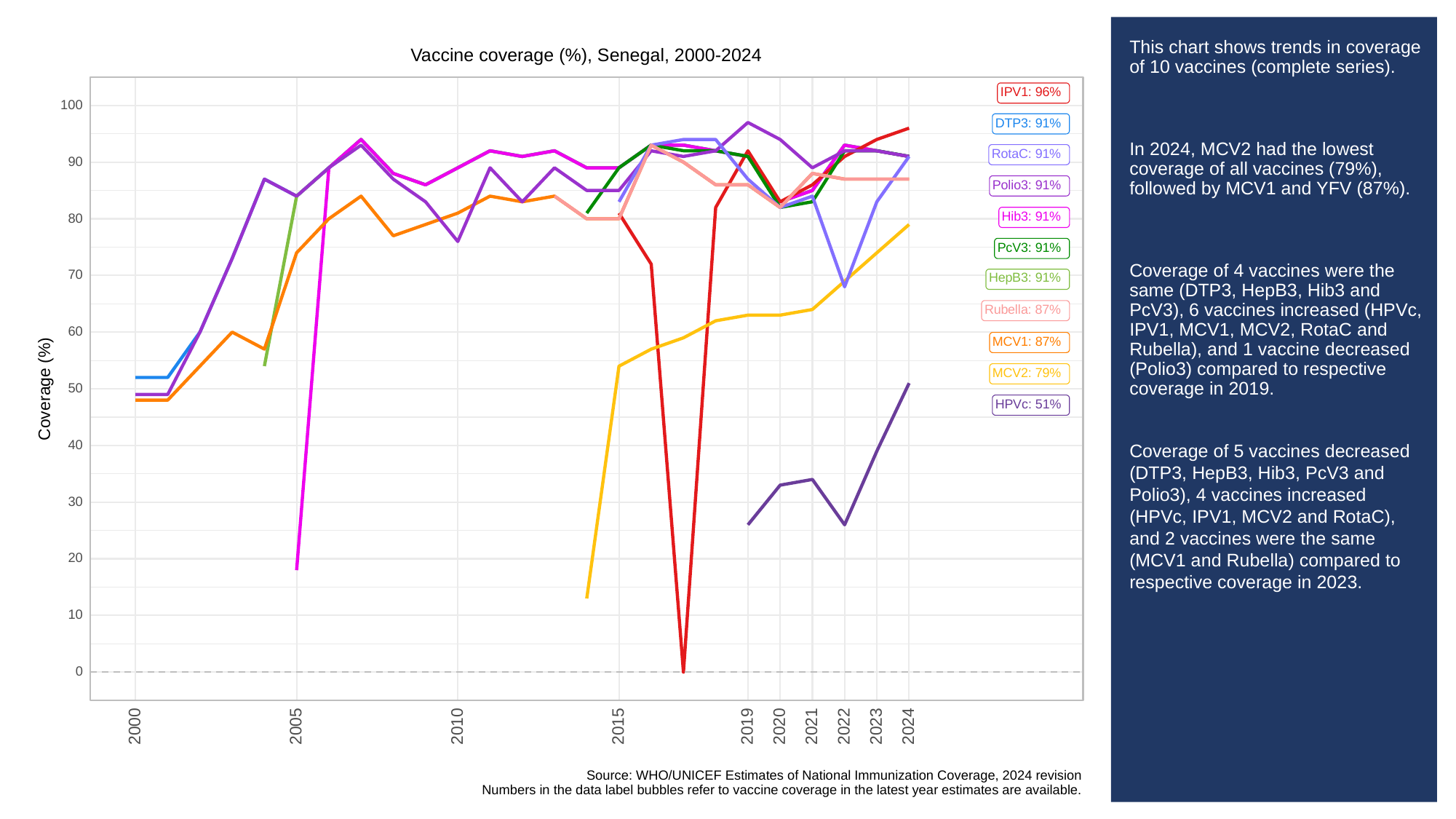

# This chart shows trends in coverage of 10 vaccines (complete series).

In 2024, MCV2 had the lowest coverage of all vaccines (79%), followed by MCV1 and YFV (87%).

Coverage of 4 vaccines were the same (DTP3, HepB3, Hib3 and PcV3), 6 vaccines increased (HPVc, IPV1, MCV1, MCV2, RotaC and Rubella), and 1 vaccine decreased (Polio3) compared to respective coverage in 2019.

Coverage of 5 vaccines decreased (DTP3, HepB3, Hib3, PcV3 and Polio3), 4 vaccines increased (HPVc, IPV1, MCV2 and RotaC), and 2 vaccines were the same (MCV1 and Rubella) compared to respective coverage in 2023.

Vaccine coverage (%), Senegal, 2000-2024

IPV1: 96%

100

DTP3: 91%

RotaC: 91%

90

Polio3: 91%

Hib3: 91%
80

PcV3: 91%

70
HepB3: 91%

Rubella: 87%
60

MCV1: 87%

MCV2: 79%
Coverage (%)

50

HPVc: 51%

40

30

20

10

0

2023
2000
2005
2010
2015
2019
2020
2021
2022
2024
Source: WHO/UNICEF Estimates of National Immunization Coverage, 2024 revision
Numbers in the data label bubbles refer to vaccine coverage in the latest year estimates are available.